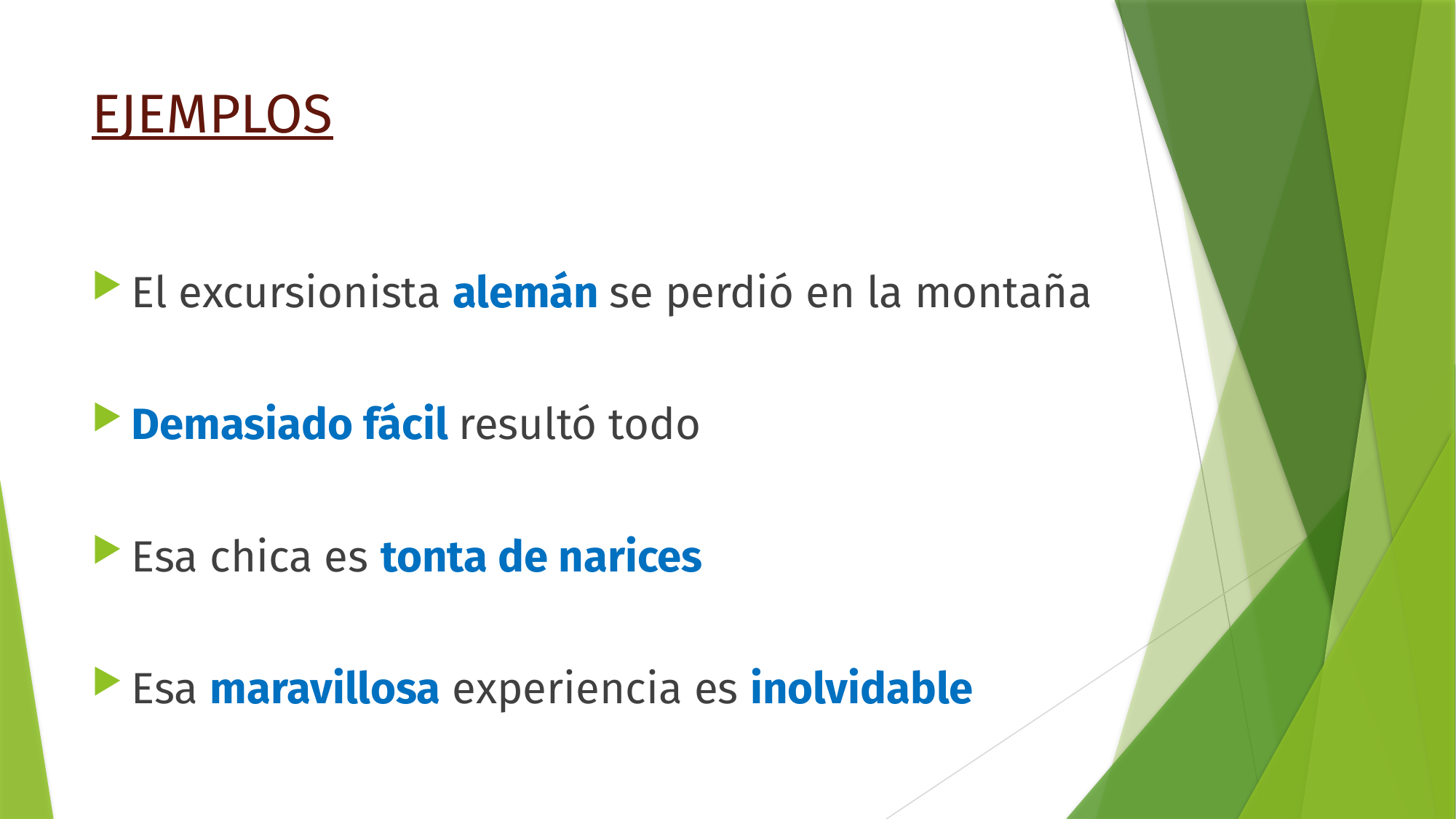

# EJEMPLOS
El excursionista alemán se perdió en la montaña

Demasiado fácil resultó todo

Esa chica es tonta de narices

Esa maravillosa experiencia es inolvidable